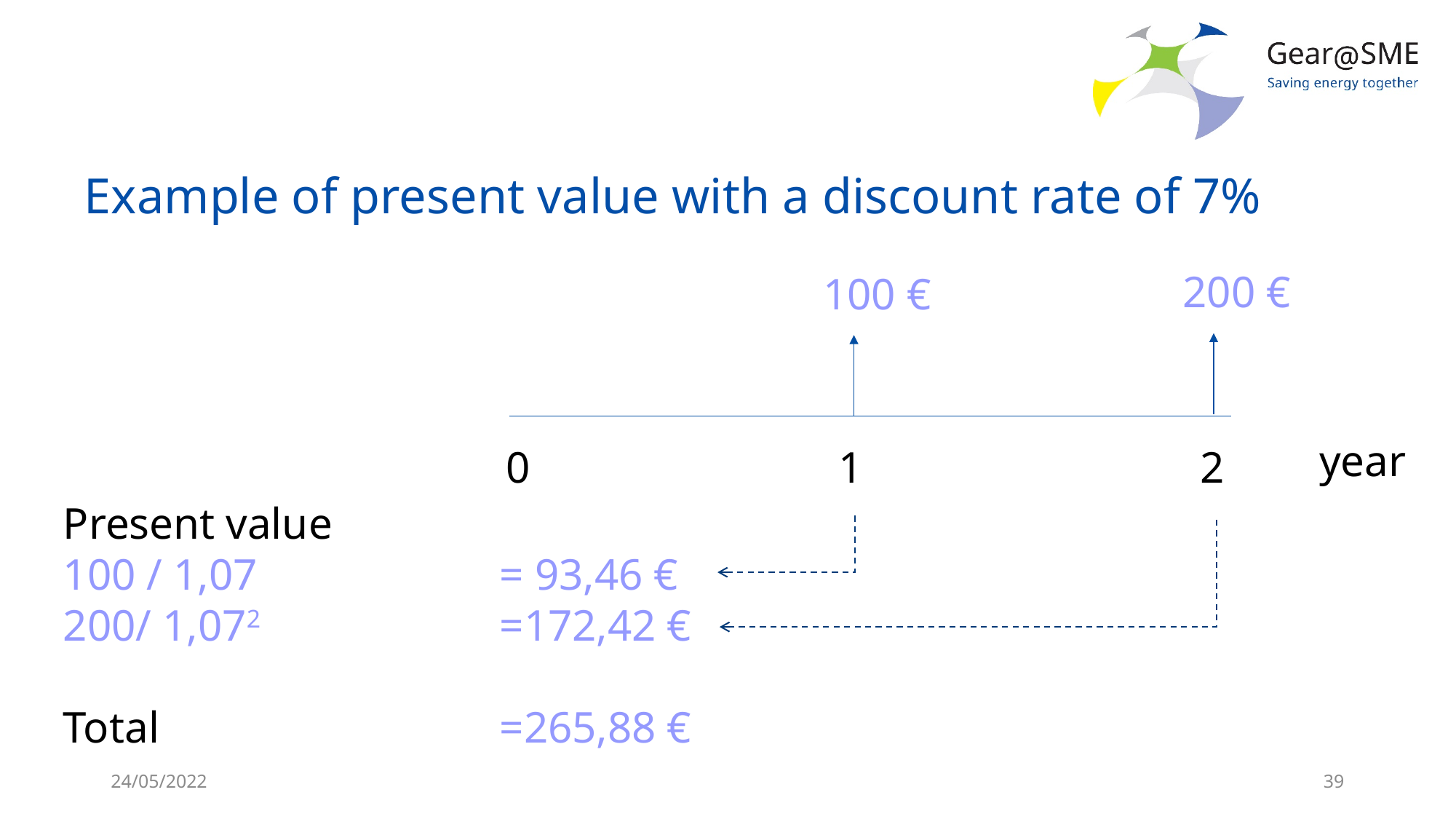

# Example of present value with a discount rate of 7%
200 €
100 €
year
0
1
2
Present value
100 / 1,07			= 93,46 €
200/ 1,072			=172,42 €

Total				=265,88 €

24/05/2022
39